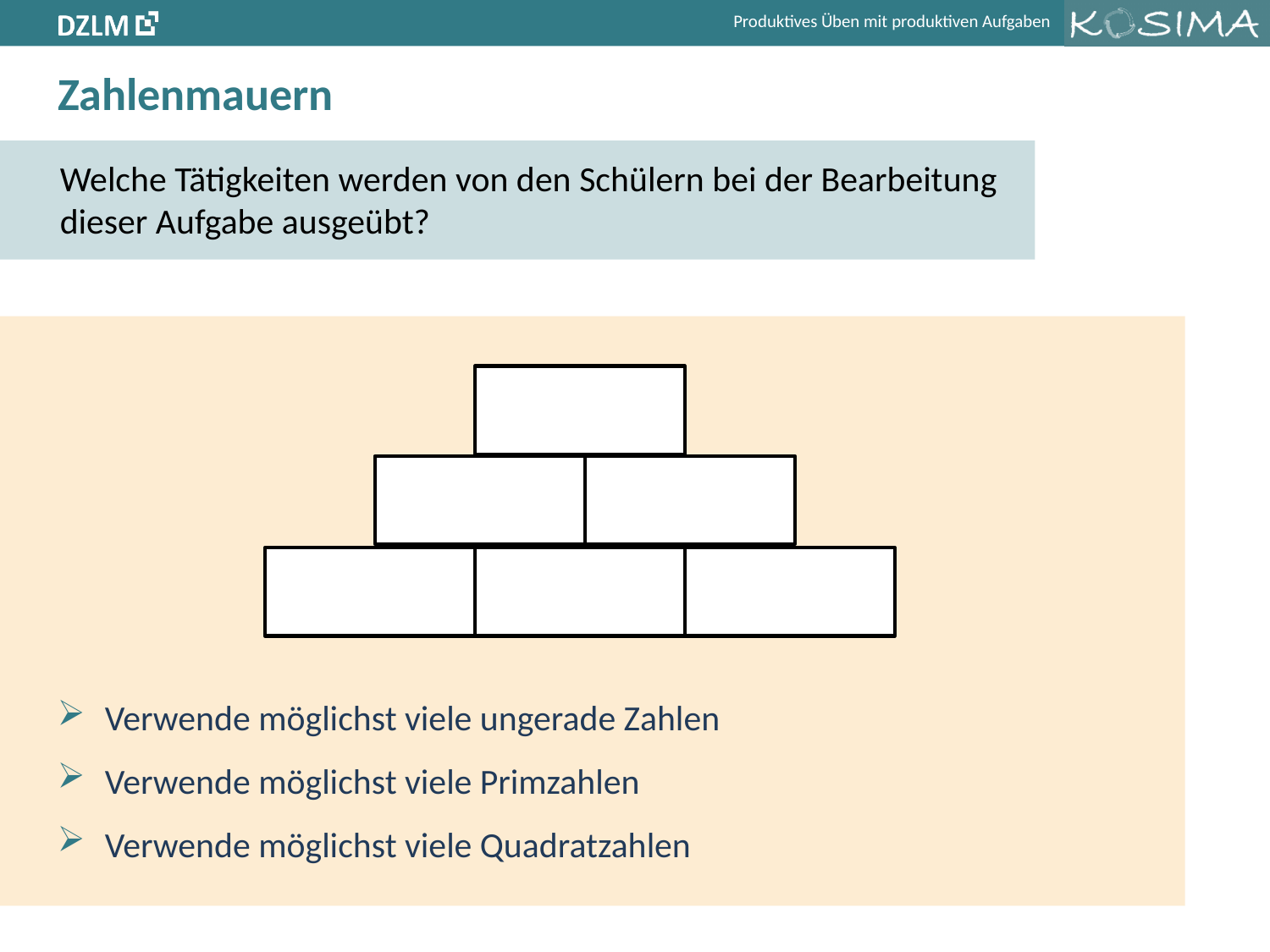

# Zahlenmauern

Welche Tätigkeiten werden von den Schülern bei der Bearbeitung
dieser Aufgabe ausgeübt?

Verwende möglichst viele ungerade Zahlen
Verwende möglichst viele Primzahlen
Verwende möglichst viele Quadratzahlen